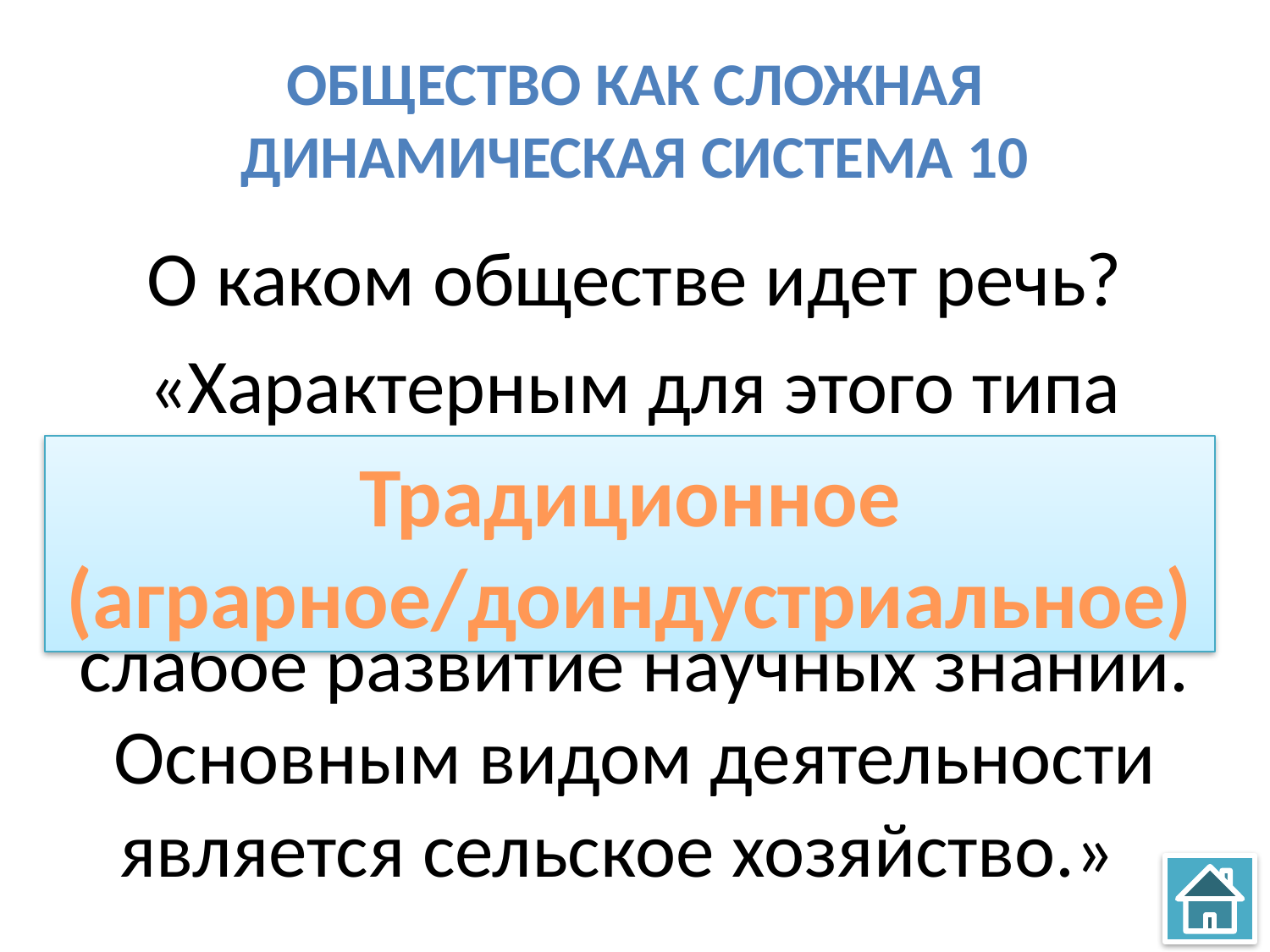

# Общество как сложная динамическая система 10
О каком обществе идет речь?
«Характерным для этого типа общества является сословное деление, большая роль религии, слабое развитие научных знаний. Основным видом деятельности является сельское хозяйство.»
Традиционное (аграрное/доиндустриальное)